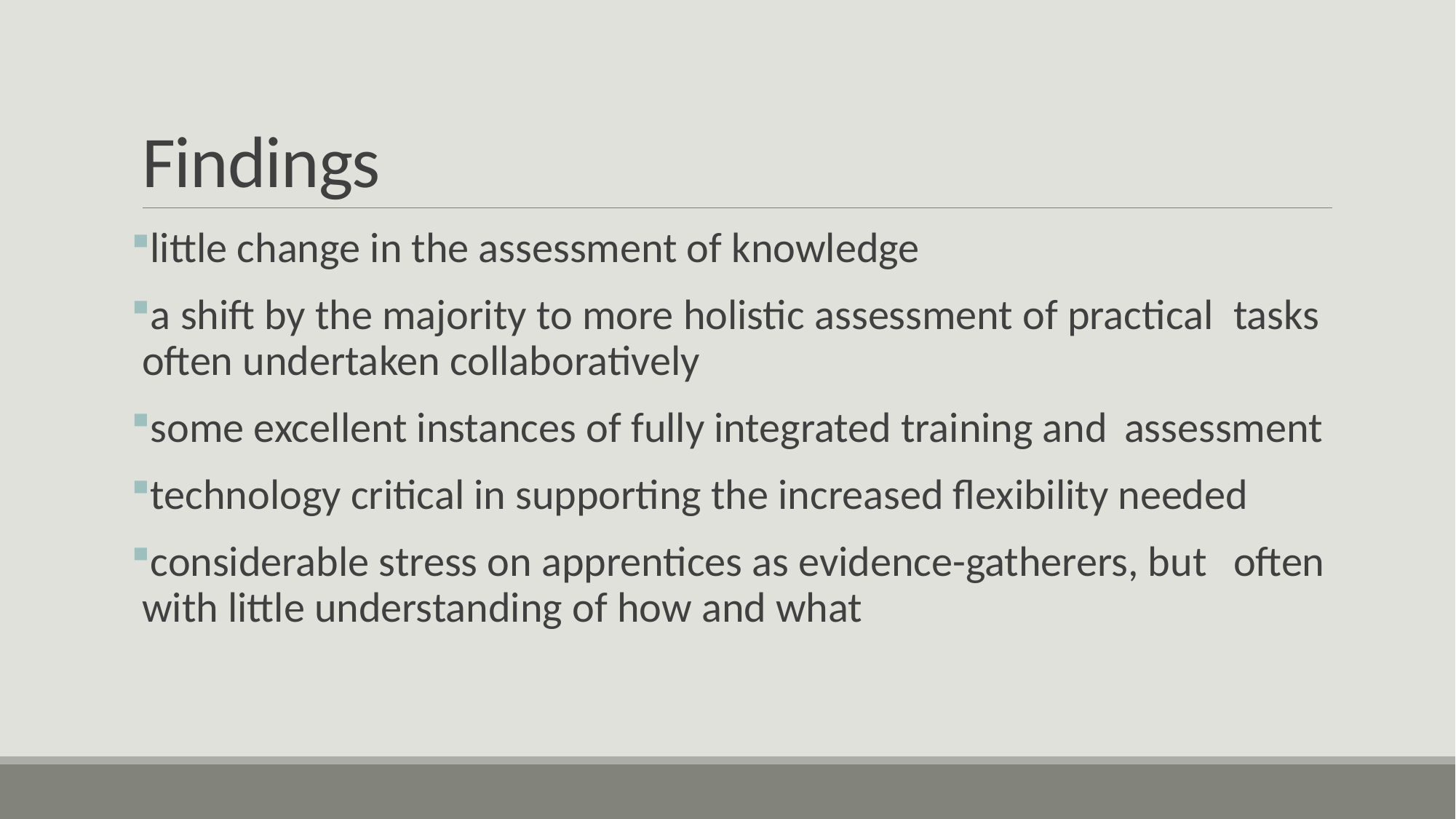

# Findings
little change in the assessment of knowledge
a shift by the majority to more holistic assessment of practical 	tasks often undertaken collaboratively
some excellent instances of fully integrated training and 	assessment
technology critical in supporting the increased flexibility needed
considerable stress on apprentices as evidence-gatherers, but 	often with little understanding of how and what